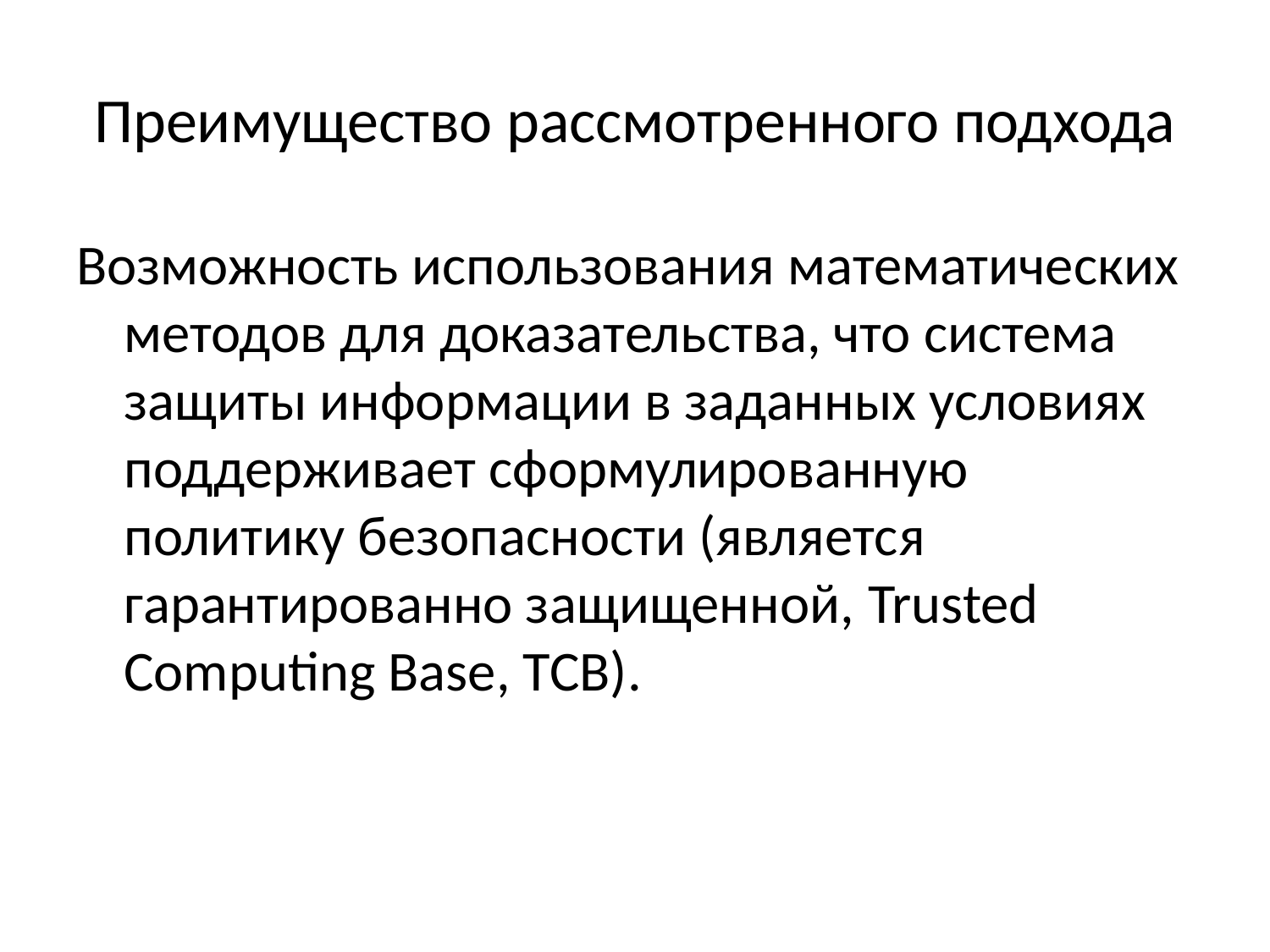

# Преимущество рассмотренного подхода
Возможность использования математических методов для доказательства, что система защиты информации в заданных условиях поддерживает сформулированную политику безопасности (является гарантированно защищенной, Trusted Computing Base, TCB).